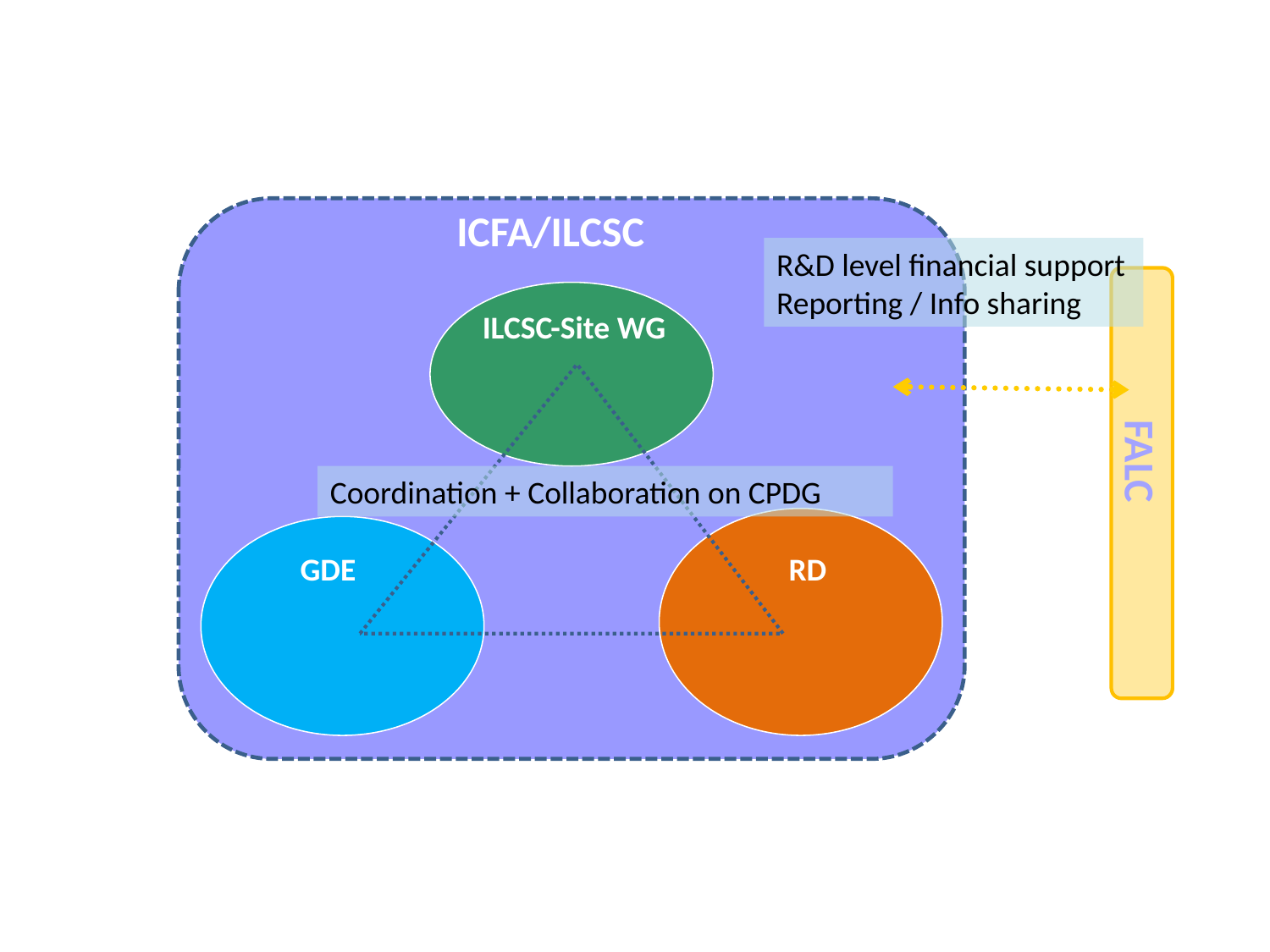

ICFA/ILCSC

ILCSC-Site WG

RD

GDE
R&D level financial support
Reporting / Info sharing
 FALC
Coordination + Collaboration on CPDG